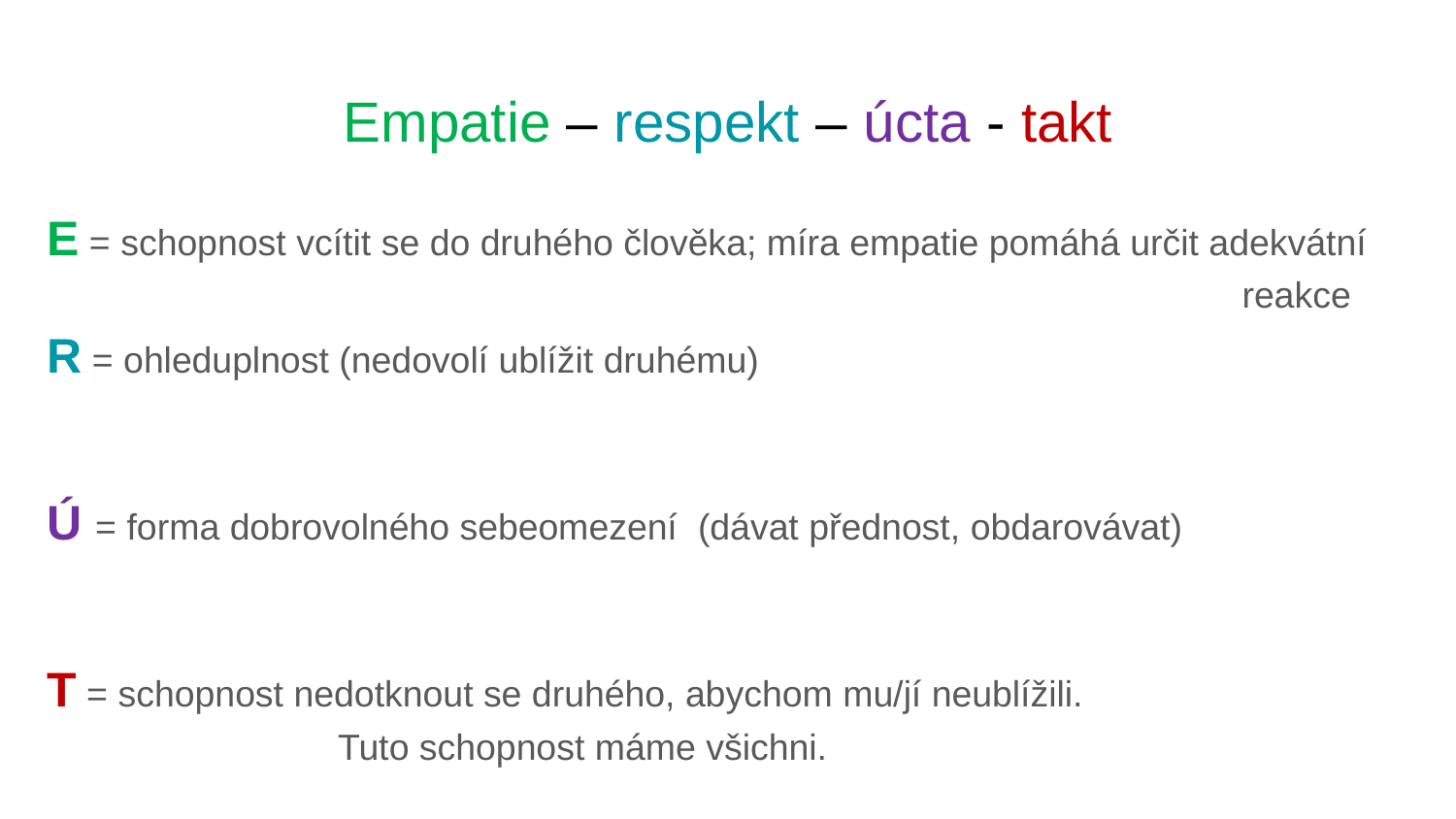

# Empatie – respekt – úcta - takt
E = schopnost vcítit se do druhého člověka; míra empatie pomáhá určit adekvátní
	                                                                                                       reakce
R = ohleduplnost (nedovolí ublížit druhému)

Ú = forma dobrovolného sebeomezení  (dávat přednost, obdarovávat)

T = schopnost nedotknout se druhého, abychom mu/jí neublížili.
		Tuto schopnost máme všichni.